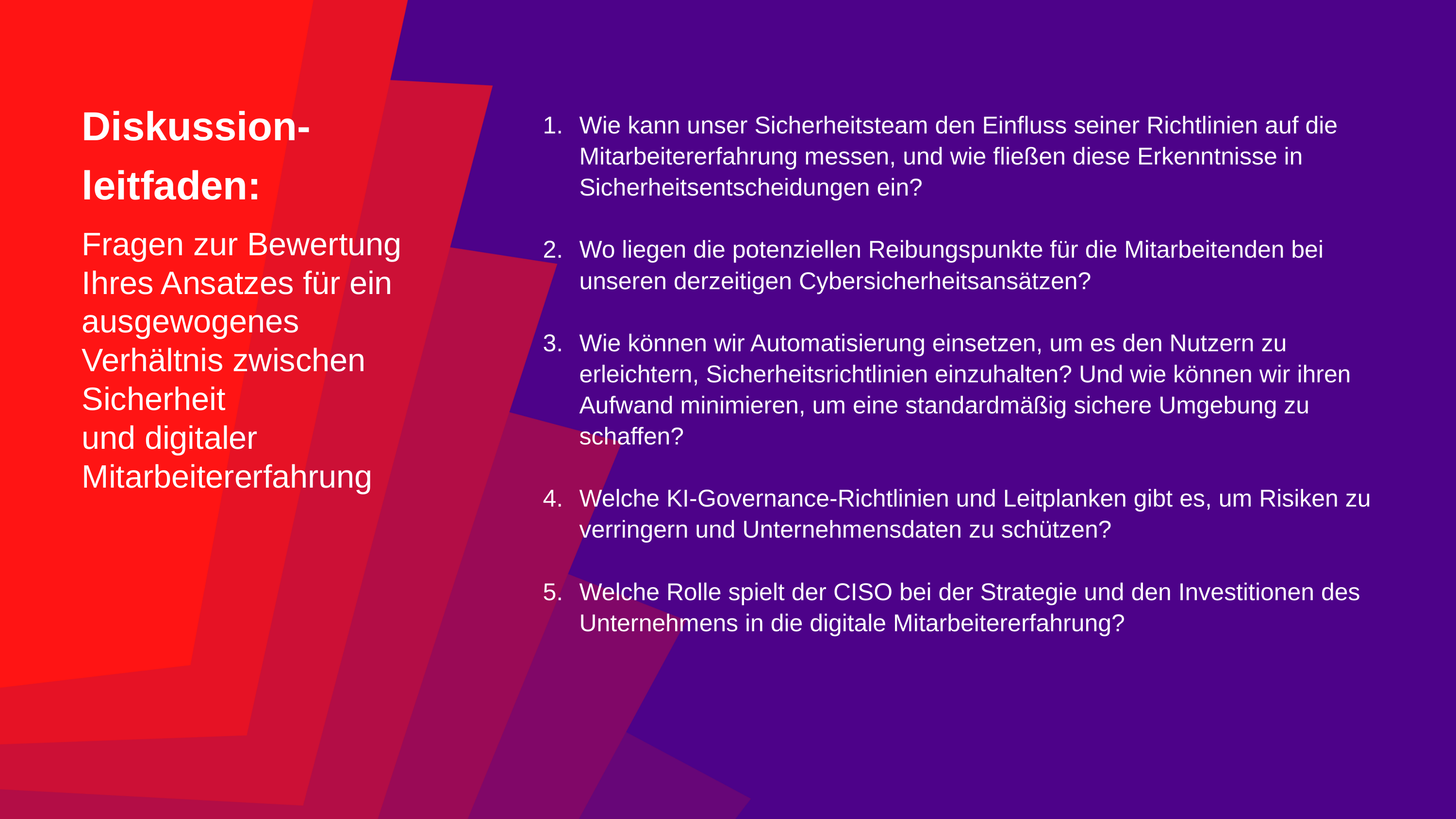

Diskussion-
leitfaden:
Wie kann unser Sicherheitsteam den Einfluss seiner Richtlinien auf die Mitarbeitererfahrung messen, und wie fließen diese Erkenntnisse in Sicherheitsentscheidungen ein?
Wo liegen die potenziellen Reibungspunkte für die Mitarbeitenden bei unseren derzeitigen Cybersicherheitsansätzen?
Wie können wir Automatisierung einsetzen, um es den Nutzern zu erleichtern, Sicherheitsrichtlinien einzuhalten? Und wie können wir ihren Aufwand minimieren, um eine standardmäßig sichere Umgebung zu schaffen?

Welche KI-Governance-Richtlinien und Leitplanken gibt es, um Risiken zu verringern und Unternehmensdaten zu schützen?
Welche Rolle spielt der CISO bei der Strategie und den Investitionen des Unternehmens in die digitale Mitarbeitererfahrung?
Fragen zur Bewertung Ihres Ansatzes für ein ausgewogenes Verhältnis zwischen Sicherheit
und digitaler Mitarbeitererfahrung